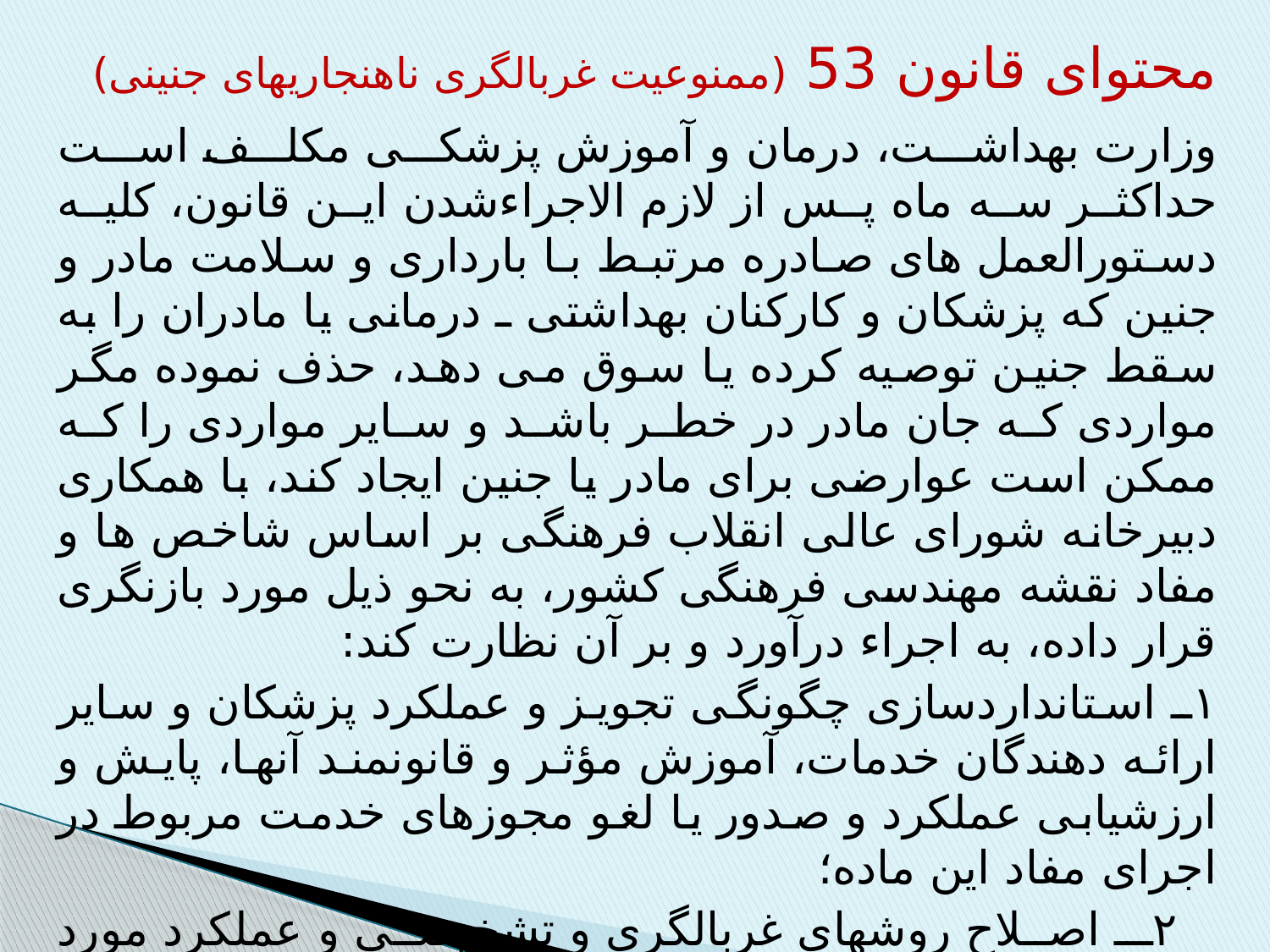

محتوای قانون 53 (ممنوعیت غربالگری ناهنجاریهای جنینی)

وزارت بهداشت، درمان و آموزش پزشکی مکلف است حداکثر سه­ ماه پس از لازم الاجراءشدن این قانون، کلیه دستورالعمل های صادره مرتبط با بارداری و سلامت مادر و جنین که پزشکان و کارکنان بهداشتی ـ درمانی یا مادران را به سقط جنین توصیه کرده یا سوق می دهد، حذف نموده مگر مواردی که جان مادر در خطر باشد و سایر مواردی را که ممکن است عوارضی برای مادر یا جنین ایجاد کند، با همکاری دبیرخانه شورای عالی انقلاب فرهنگی بر اساس شاخص ها و مفاد نقشه مهندسی فرهنگی کشور، به نحو ذیل مورد بازنگری قرار داده، به اجراء درآورد و بر آن نظارت کند:
۱ـ استانداردسازی چگونگی تجویز و عملکرد پزشکان و سایر ارائه دهندگان خدمات، آموزش مؤثر و قانونمند آنها، پایش و ارزشیابی عملکرد و صدور یا لغو مجوزهای خدمت مربوط در اجرای مفاد این ماده؛
 ۲ـ اصلاح روشهای غربالگری و تشخیصی و عملکرد مورد استفاده برای مادر و جنین در جهت حفظ آنها و منتفی کردن احتمال خطر برای آنها و به استاندارد روز رساندن مقادیر مثبت و منفی کاذب نتایج و تفاسیر آزمایش ها و تصویربرداری­ها با رعایت شاخص های به روز و استانداردهای علمی و تعیین مسؤولیت تجویزکننده و انجام دهنده خدمات؛